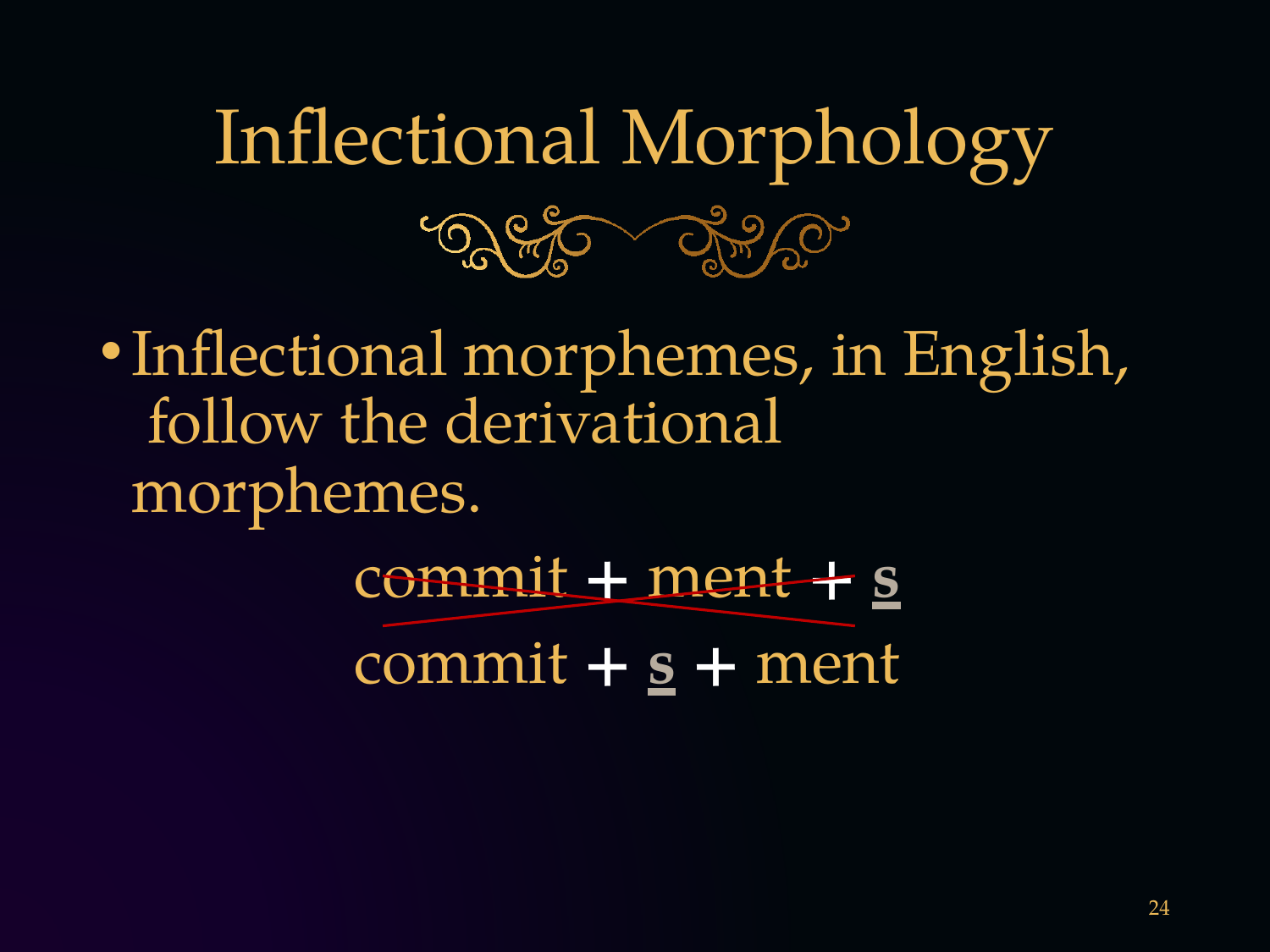

# Inflectional Morphology
Inflectional morphemes, in English,  follow the derivational morphemes.
commit + ment + s
commit + s + ment

24